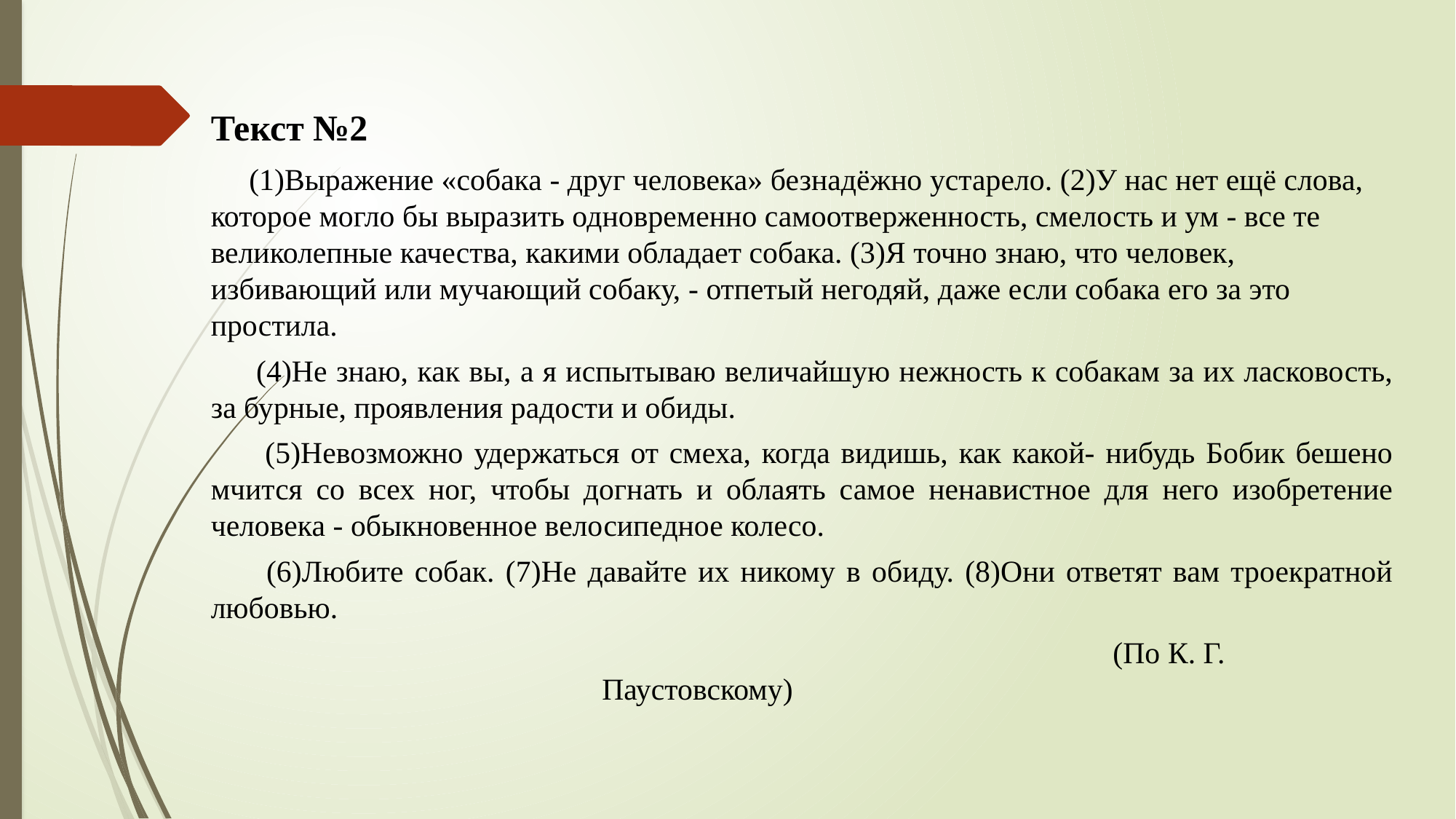

Текст №2
     (1)Выражение «собака - друг человека» безнадёжно устарело. (2)У нас нет ещё слова, которое могло бы выразить одновременно самоотверженность, смелость и ум - все те великолепные качества, какими обладает собака. (3)Я точно знаю, что человек, избивающий или мучающий собаку, - отпетый негодяй, даже если собака его за это простила.
     (4)Не знаю, как вы, а я испытываю величайшую нежность к собакам за их ласковость, за бурные, проявления радости и обиды.
     (5)Невозможно удержаться от смеха, когда видишь, как какой- нибудь Бобик бешено мчится со всех ног, чтобы догнать и облаять самое ненавистное для него изобретение человека - обыкновенное велосипедное колесо.
     (6)Любите собак. (7)Не давайте их никому в обиду. (8)Они ответят вам троекратной любовью.
                                                                          (По К. Г. Паустовскому)